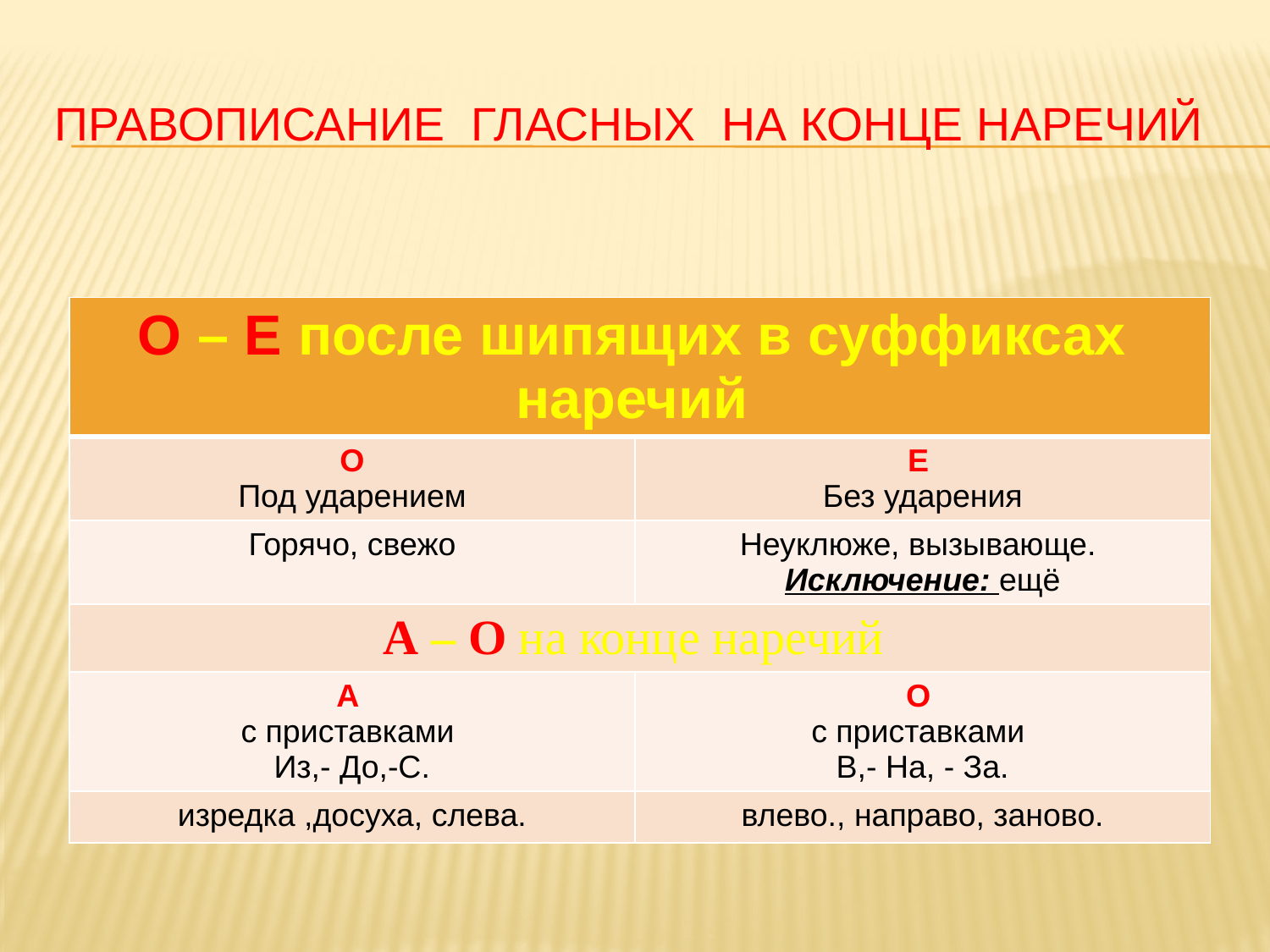

# Правописание  гласных  на конце наречий
| О – Е после шипящих в суффиксах наречий |  |
| --- | --- |
| О Под ударением | Е Без ударения |
| Горячо, свежо | Неуклюже, вызывающе. Исключение: ещё |
| А – О на конце наречий |  |
| А с приставками Из,- До,-С. | О с приставками В,- На, - За. |
| изредка ,досуха, слева. | влево., направо, заново. |